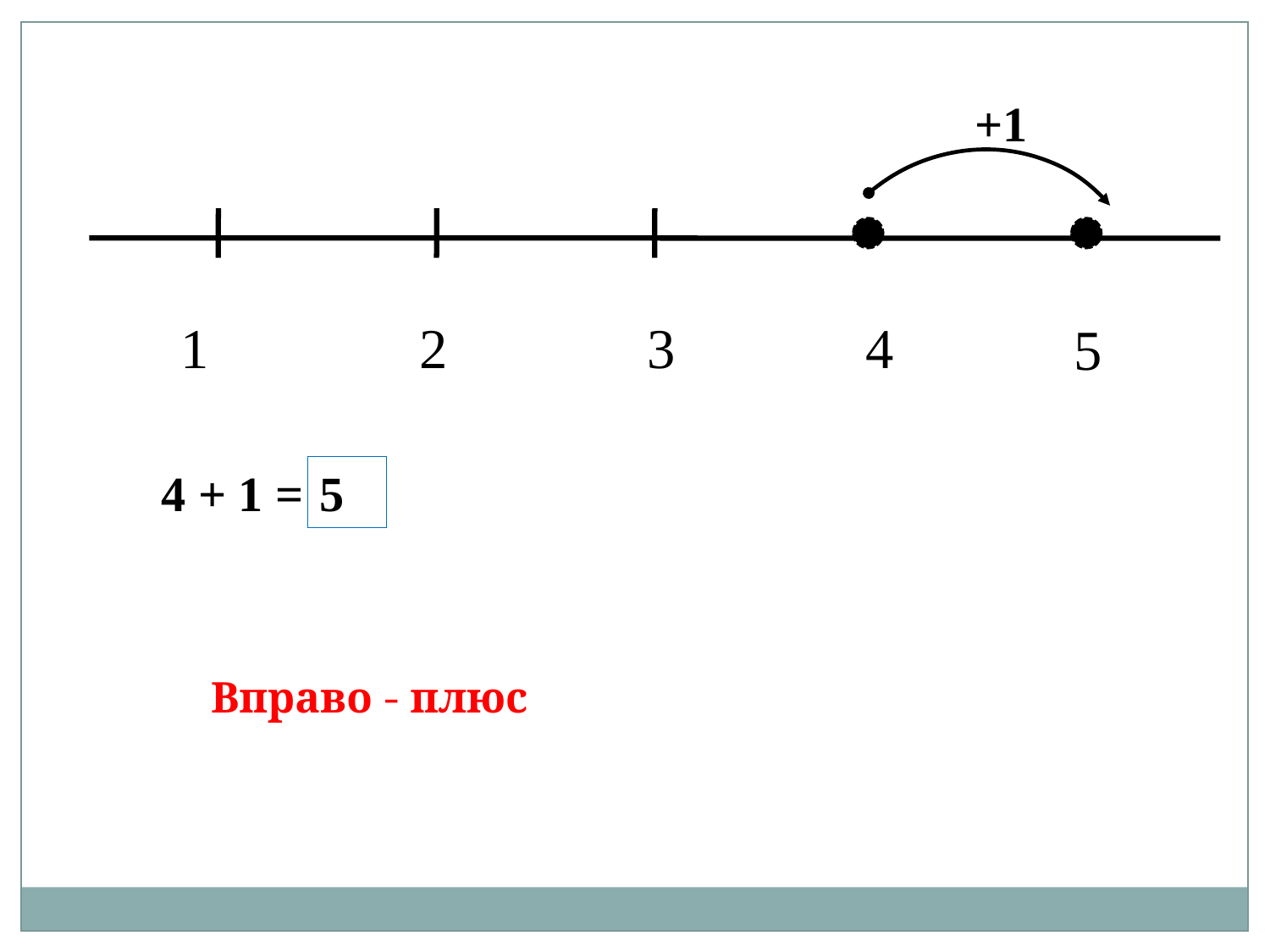

+1

1
2
3
4
5
4 + 1 =

5
Вправо - плюс